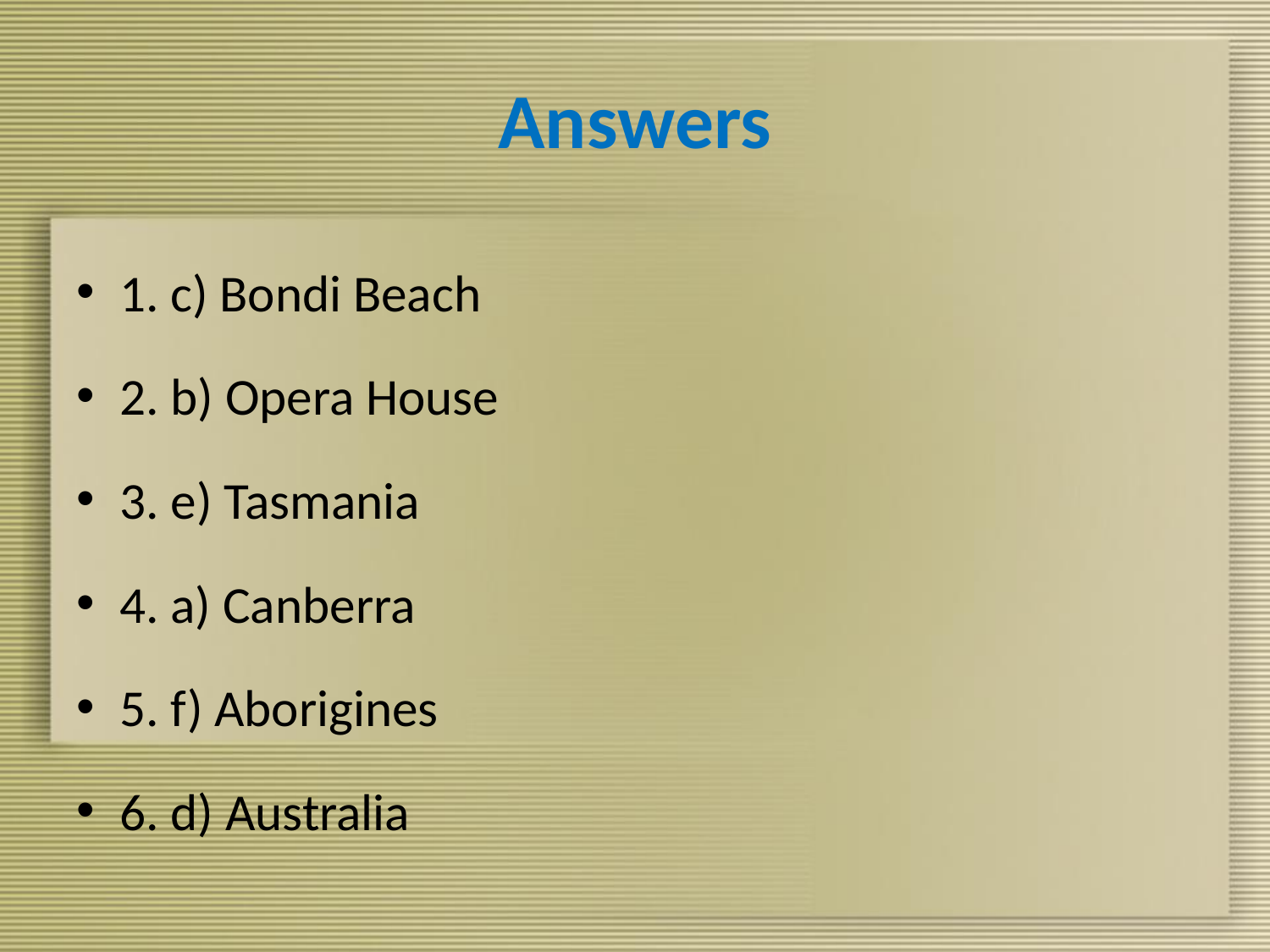

# Answers
1. c) Bondi Beach
2. b) Opera House
3. e) Tasmania
4. a) Canberra
5. f) Aborigines
6. d) Australia